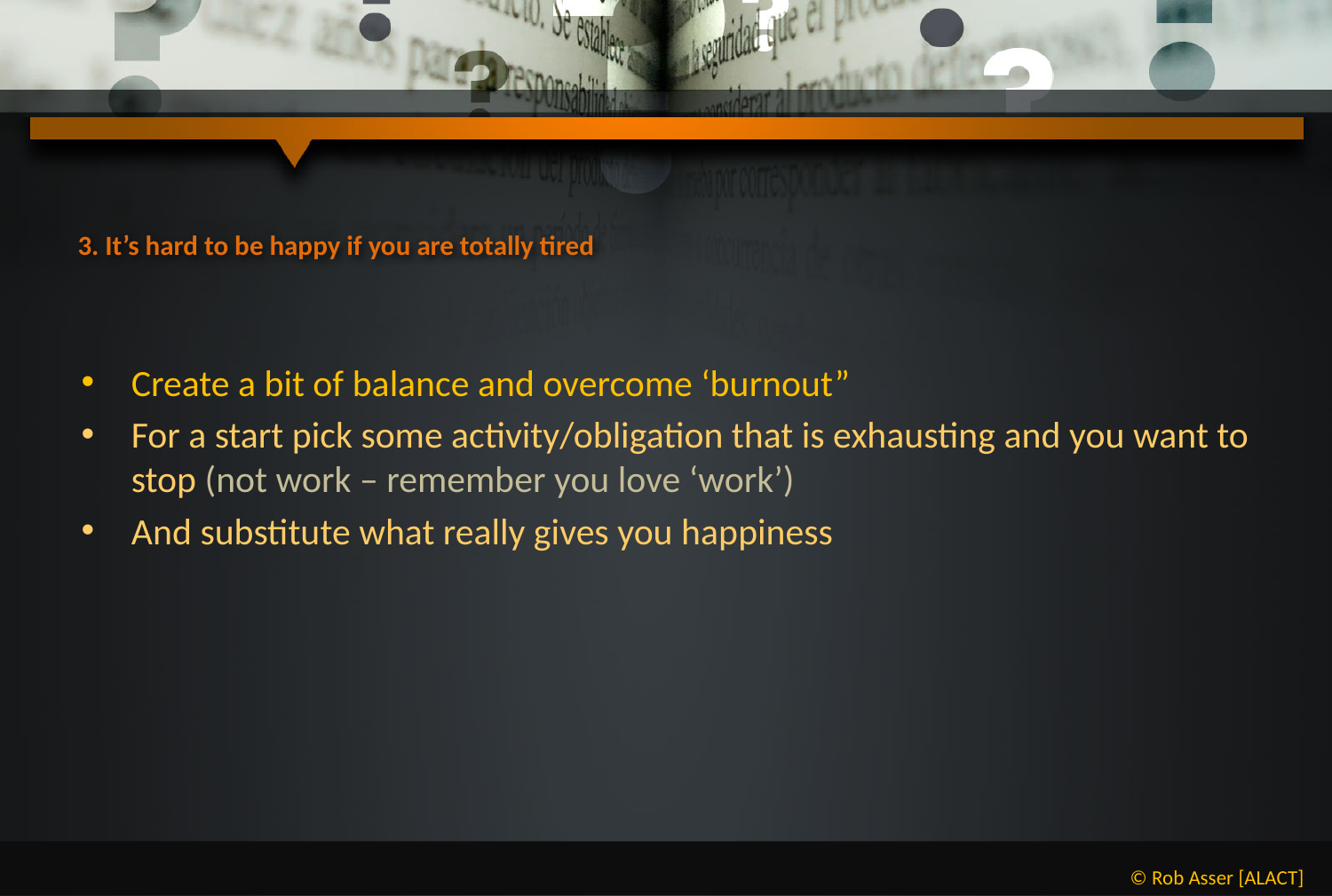

# 3. It’s hard to be happy if you are totally tired

Create a bit of balance and overcome ‘burnout”
For a start pick some activity/obligation that is exhausting and you want to stop (not work – remember you love ‘work’)
And substitute what really gives you happiness

© Rob Asser [ALACT]